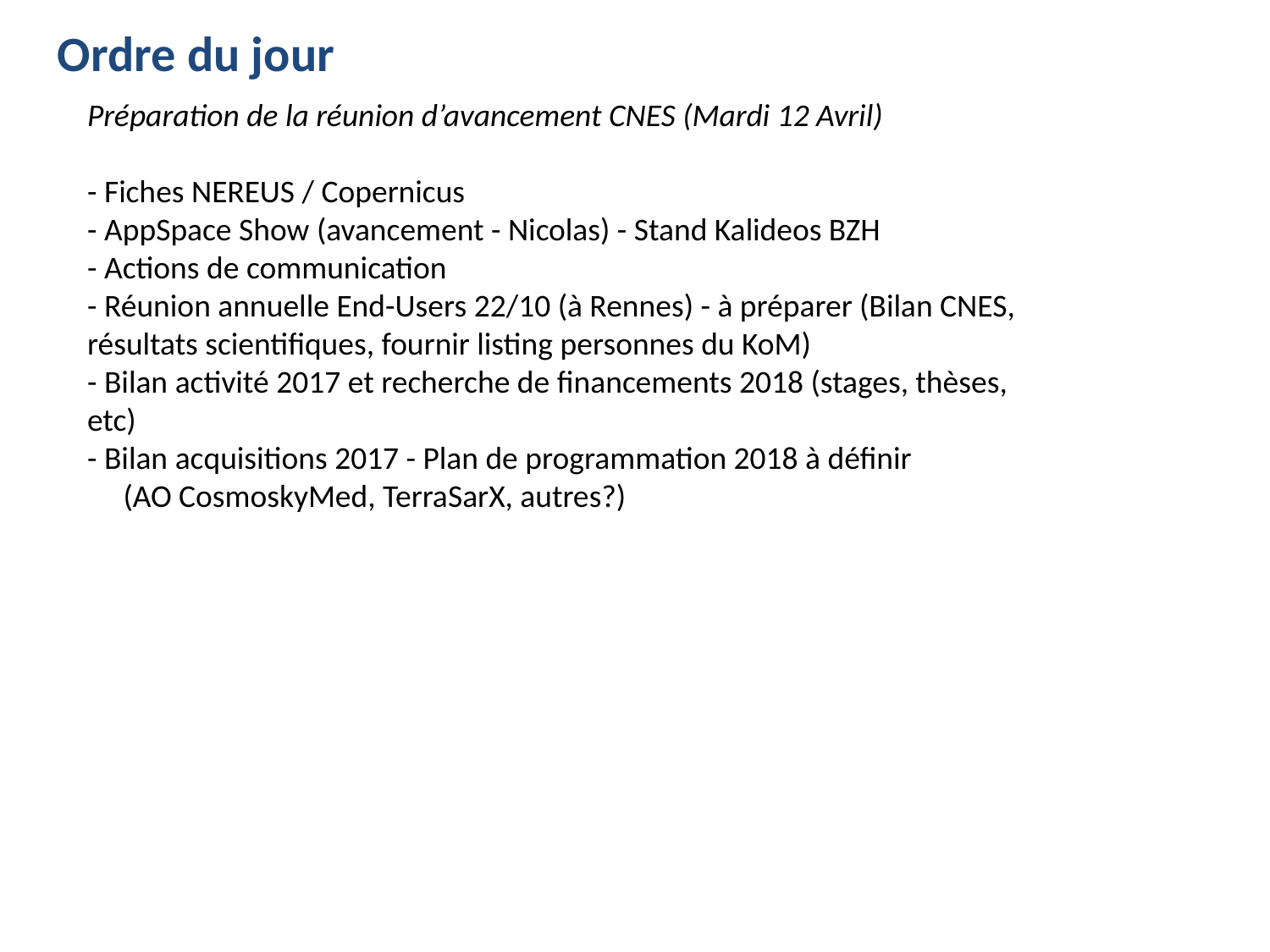

Ordre du jour
Préparation de la réunion d’avancement CNES (Mardi 12 Avril)

- Fiches NEREUS / Copernicus
- AppSpace Show (avancement - Nicolas) - Stand Kalideos BZH
- Actions de communication
- Réunion annuelle End-Users 22/10 (à Rennes) - à préparer (Bilan CNES,
résultats scientifiques, fournir listing personnes du KoM)
- Bilan activité 2017 et recherche de financements 2018 (stages, thèses,
etc)
- Bilan acquisitions 2017 - Plan de programmation 2018 à définir
     (AO CosmoskyMed, TerraSarX, autres?)